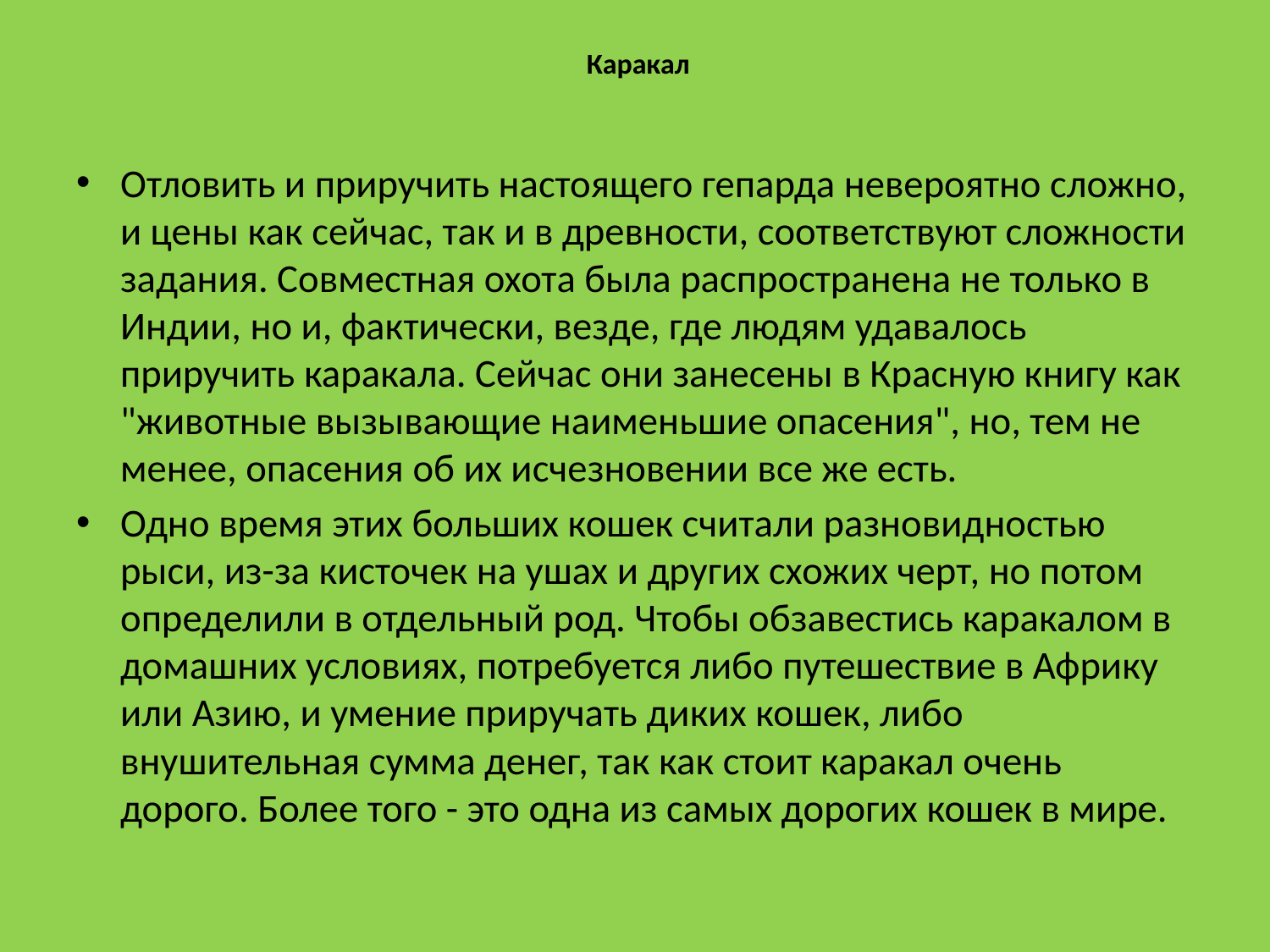

# Каракал

Отловить и приручить настоящего гепарда невероятно сложно, и цены как сейчас, так и в древности, соответствуют сложности задания. Совместная охота была распространена не только в Индии, но и, фактически, везде, где людям удавалось приручить каракала. Сейчас они занесены в Красную книгу как "животные вызывающие наименьшие опасения", но, тем не менее, опасения об их исчезновении все же есть.
Одно время этих больших кошек считали разновидностью рыси, из-за кисточек на ушах и других схожих черт, но потом определили в отдельный род. Чтобы обзавестись каракалом в домашних условиях, потребуется либо путешествие в Африку или Азию, и умение приручать диких кошек, либо внушительная сумма денег, так как стоит каракал очень дорого. Более того - это одна из самых дорогих кошек в мире.